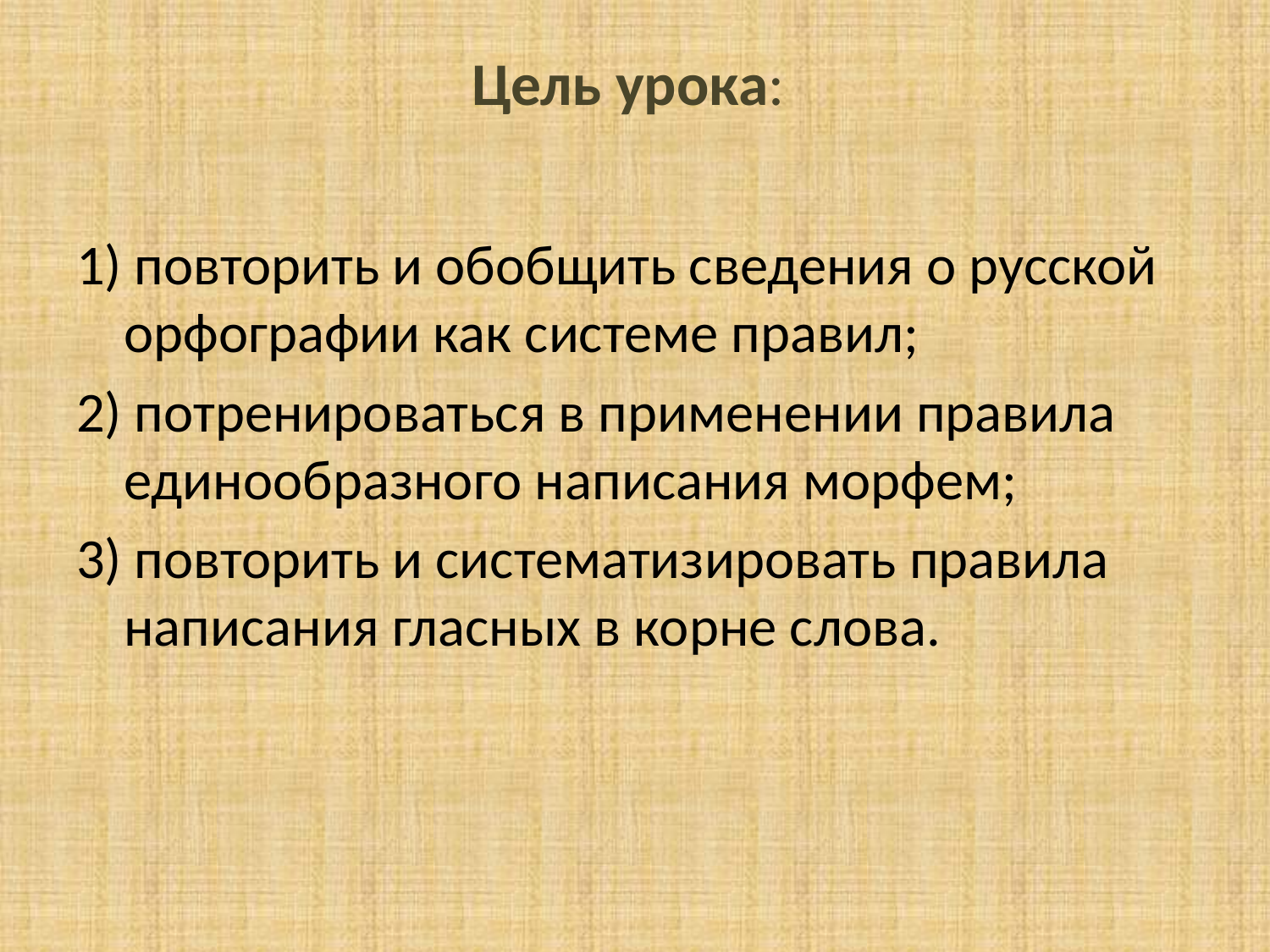

# Цель урока:
1) повторить и обобщить сведения о русской орфографии как системе правил;
2) потренироваться в применении правила единообразного написания морфем;
3) повторить и систематизировать правила написания гласных в корне слова.